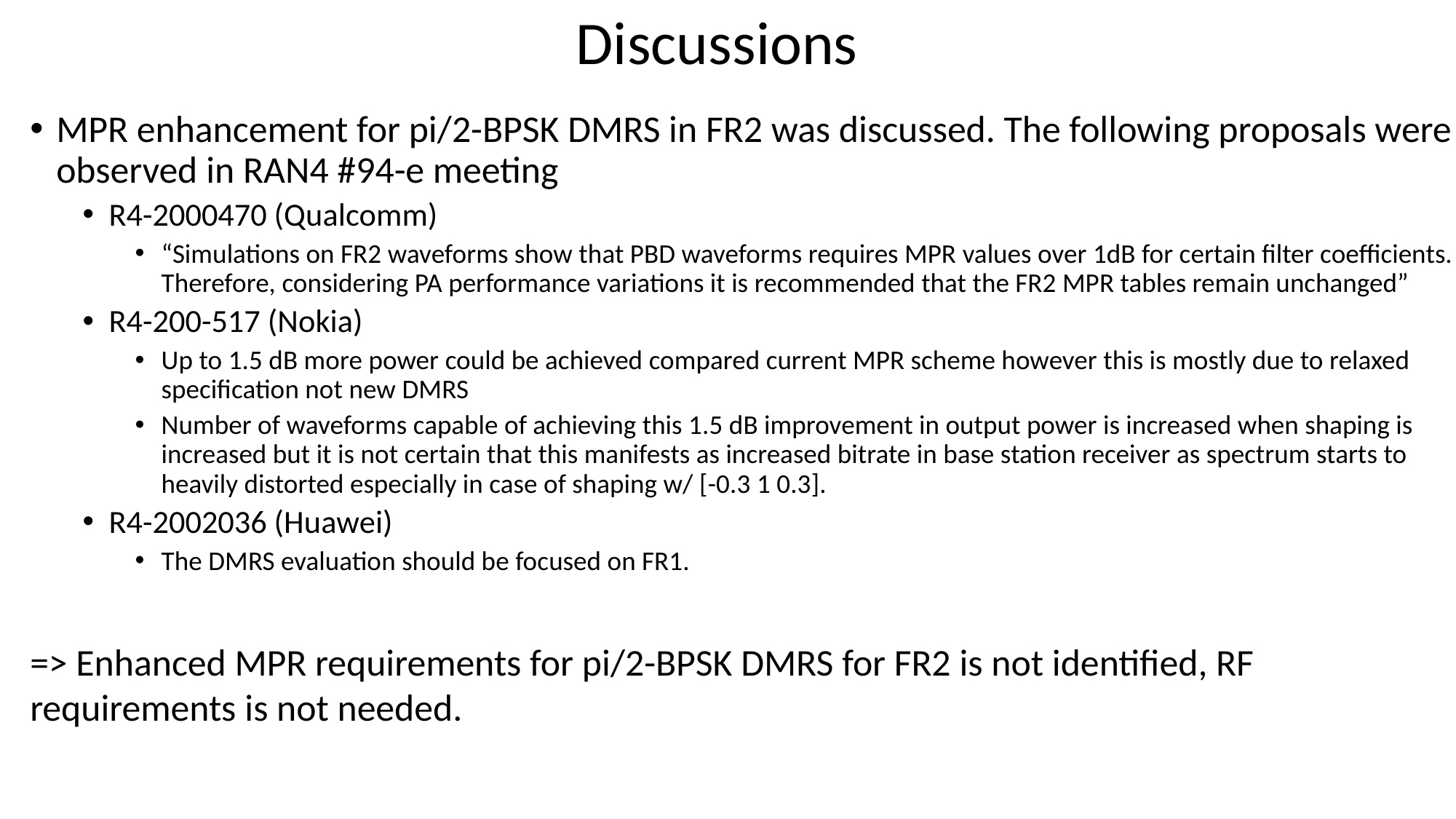

# Discussions
MPR enhancement for pi/2-BPSK DMRS in FR2 was discussed. The following proposals were observed in RAN4 #94-e meeting
R4-2000470 (Qualcomm)
“Simulations on FR2 waveforms show that PBD waveforms requires MPR values over 1dB for certain filter coefficients. Therefore, considering PA performance variations it is recommended that the FR2 MPR tables remain unchanged”
R4-200-517 (Nokia)
Up to 1.5 dB more power could be achieved compared current MPR scheme however this is mostly due to relaxed specification not new DMRS
Number of waveforms capable of achieving this 1.5 dB improvement in output power is increased when shaping is increased but it is not certain that this manifests as increased bitrate in base station receiver as spectrum starts to heavily distorted especially in case of shaping w/ [-0.3 1 0.3].
R4-2002036 (Huawei)
The DMRS evaluation should be focused on FR1.

=> Enhanced MPR requirements for pi/2-BPSK DMRS for FR2 is not identified, RF requirements is not needed.